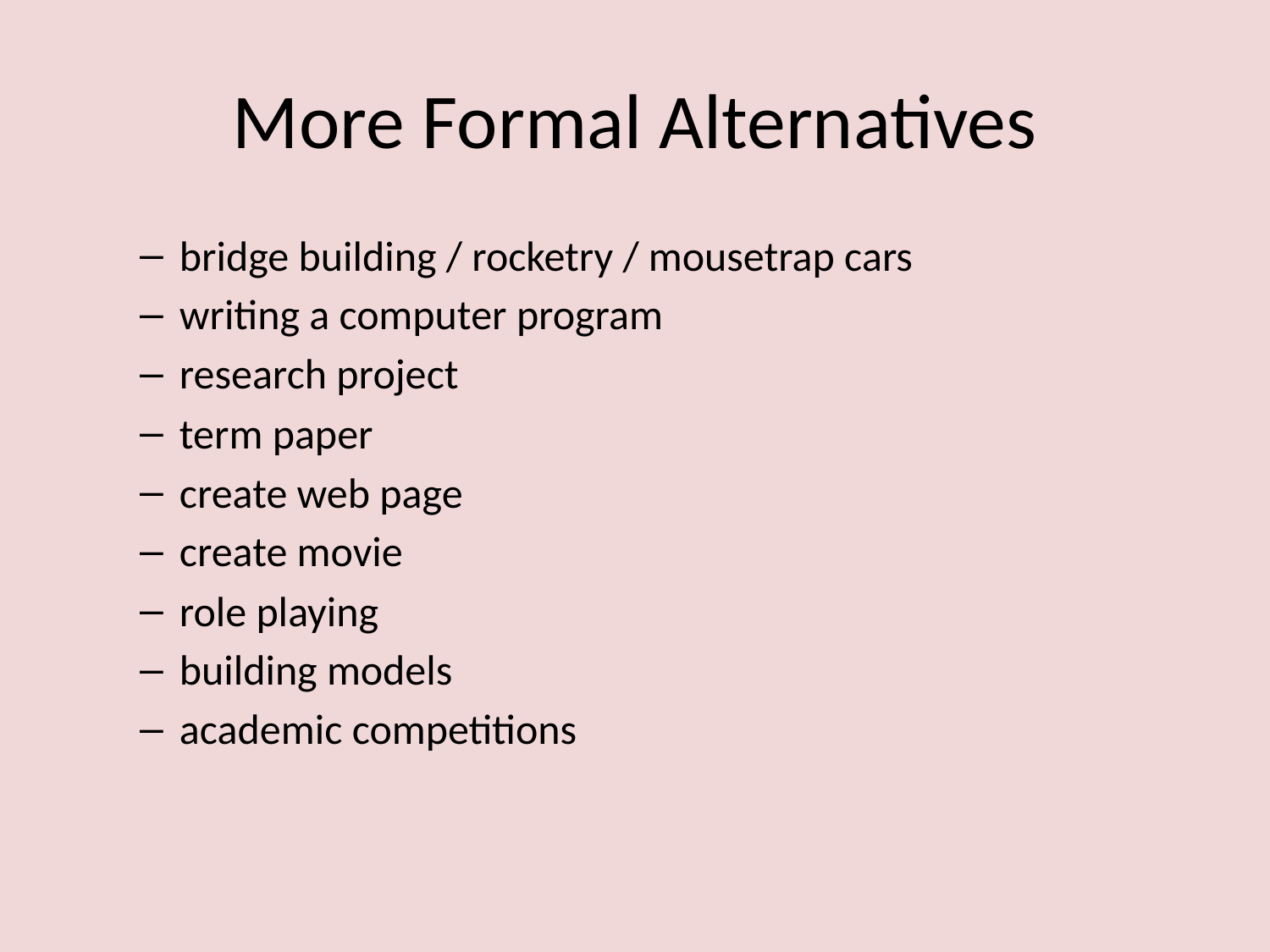

# More Formal Alternatives
bridge building / rocketry / mousetrap cars
writing a computer program
research project
term paper
create web page
create movie
role playing
building models
academic competitions